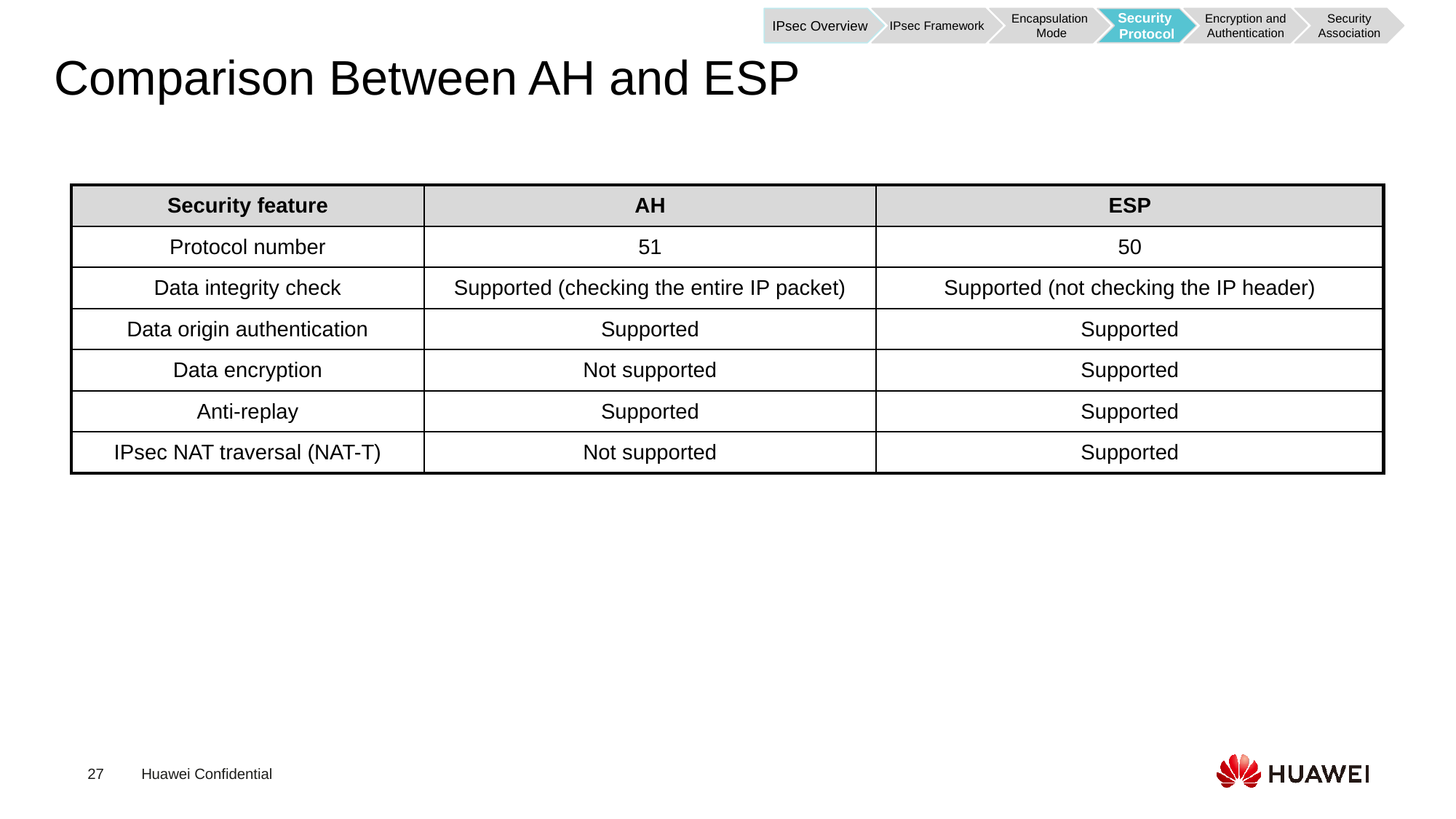

IPsec Overview
IPsec Framework
Encapsulation
 Mode
Security
Protocol
Encryption and Authentication
Security Association
# Comparison Between AH and ESP
| Security feature | AH | ESP |
| --- | --- | --- |
| Protocol number | 51 | 50 |
| Data integrity check | Supported (checking the entire IP packet) | Supported (not checking the IP header) |
| Data origin authentication | Supported | Supported |
| Data encryption | Not supported | Supported |
| Anti-replay | Supported | Supported |
| IPsec NAT traversal (NAT-T) | Not supported | Supported |